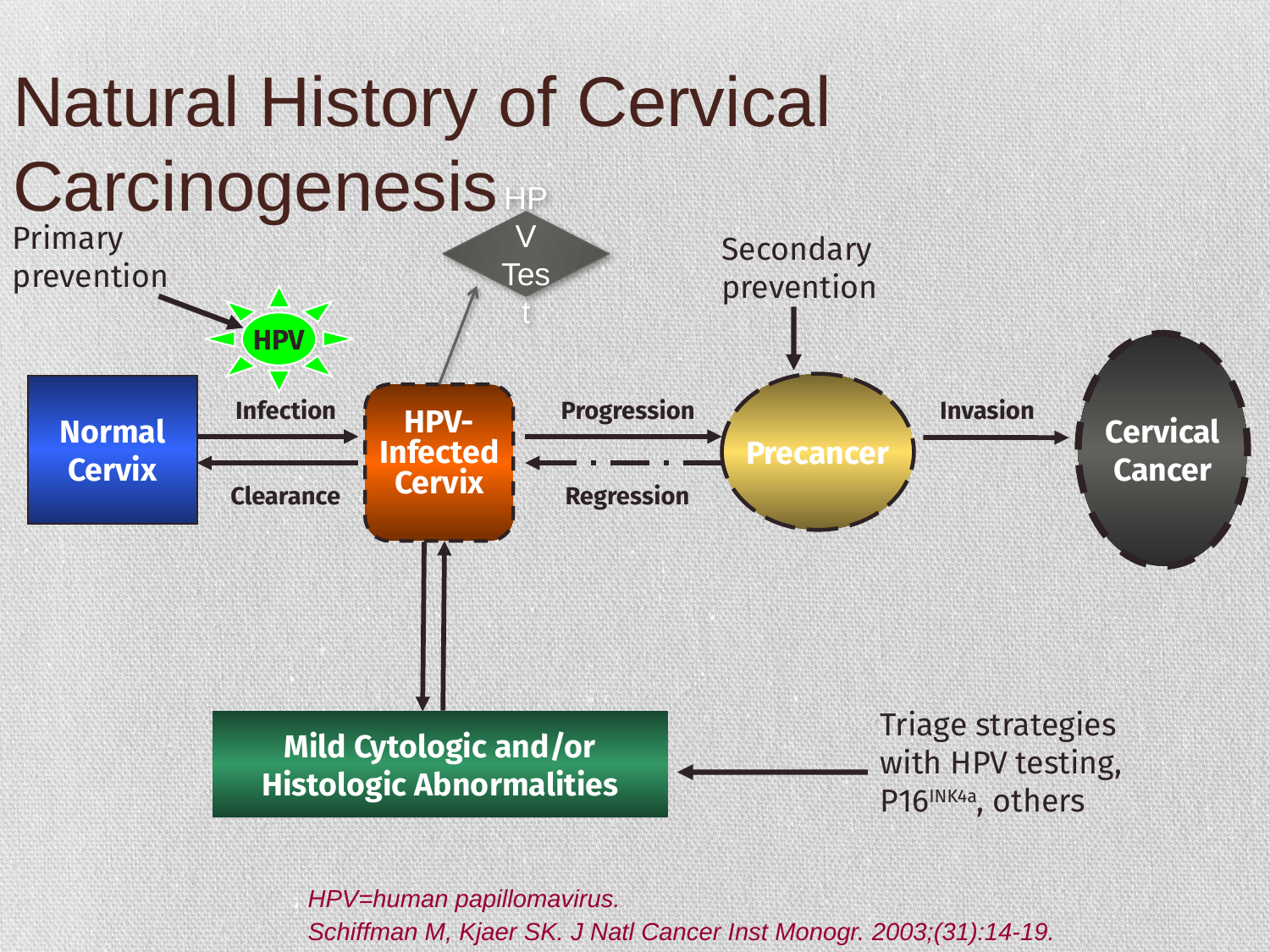

Natural History of Cervical Carcinogenesis
Primary prevention
HPV Test
Secondary prevention

HPV
Cervical
Cancer
Precancer
Normal
Cervix

Infection
Progression
Invasion
HPV- Infected Cervix
Clearance
Regression
Triage strategies with HPV testing, P16INK4a, others
Mild Cytologic and/or
Histologic Abnormalities

HPV=human papillomavirus.
Schiffman M, Kjaer SK. J Natl Cancer Inst Monogr. 2003;(31):14-19.